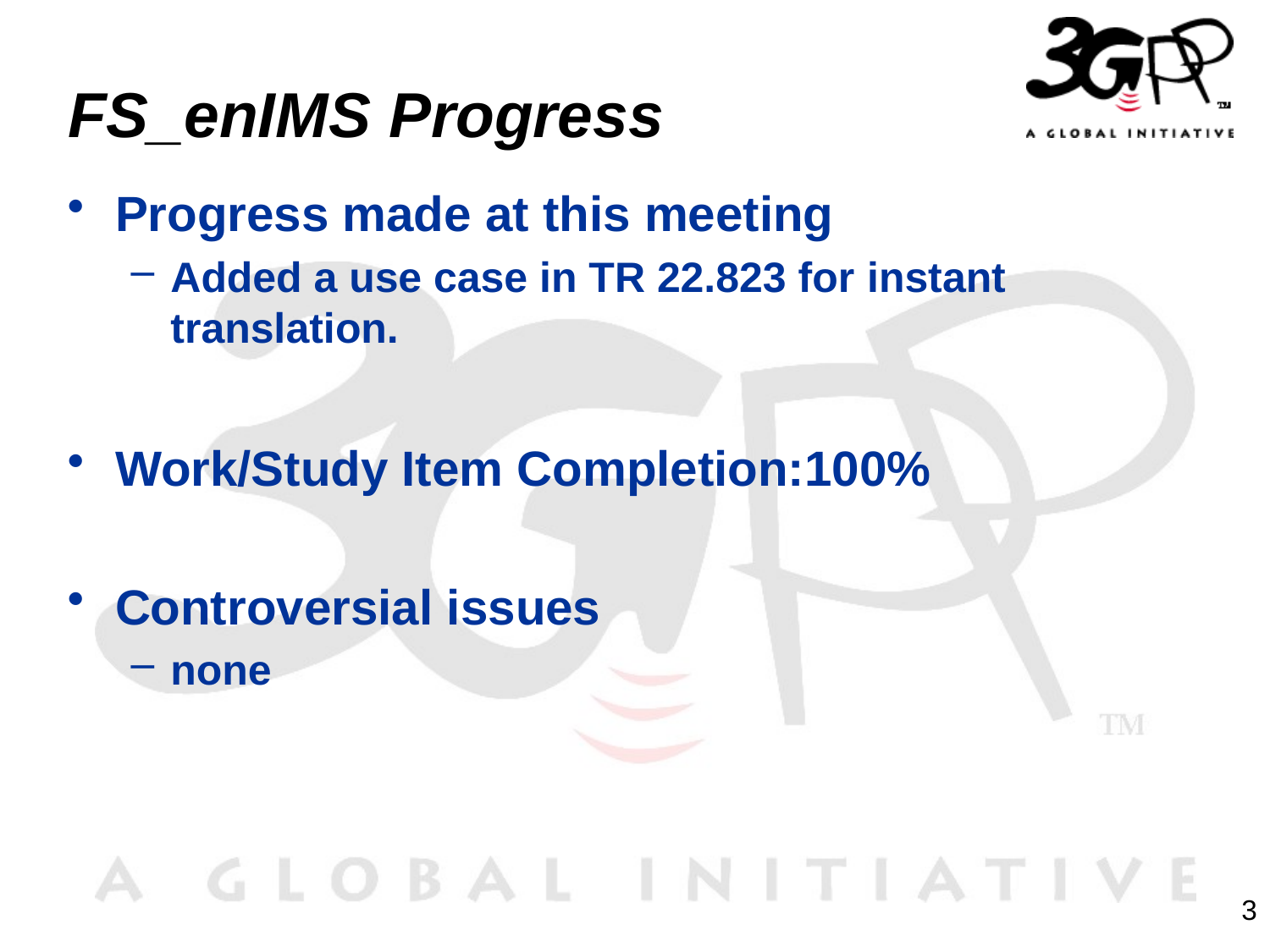

# FS_enIMS Progress
Progress made at this meeting
Added a use case in TR 22.823 for instant translation.

Work/Study Item Completion:100%

Controversial issues
none
3